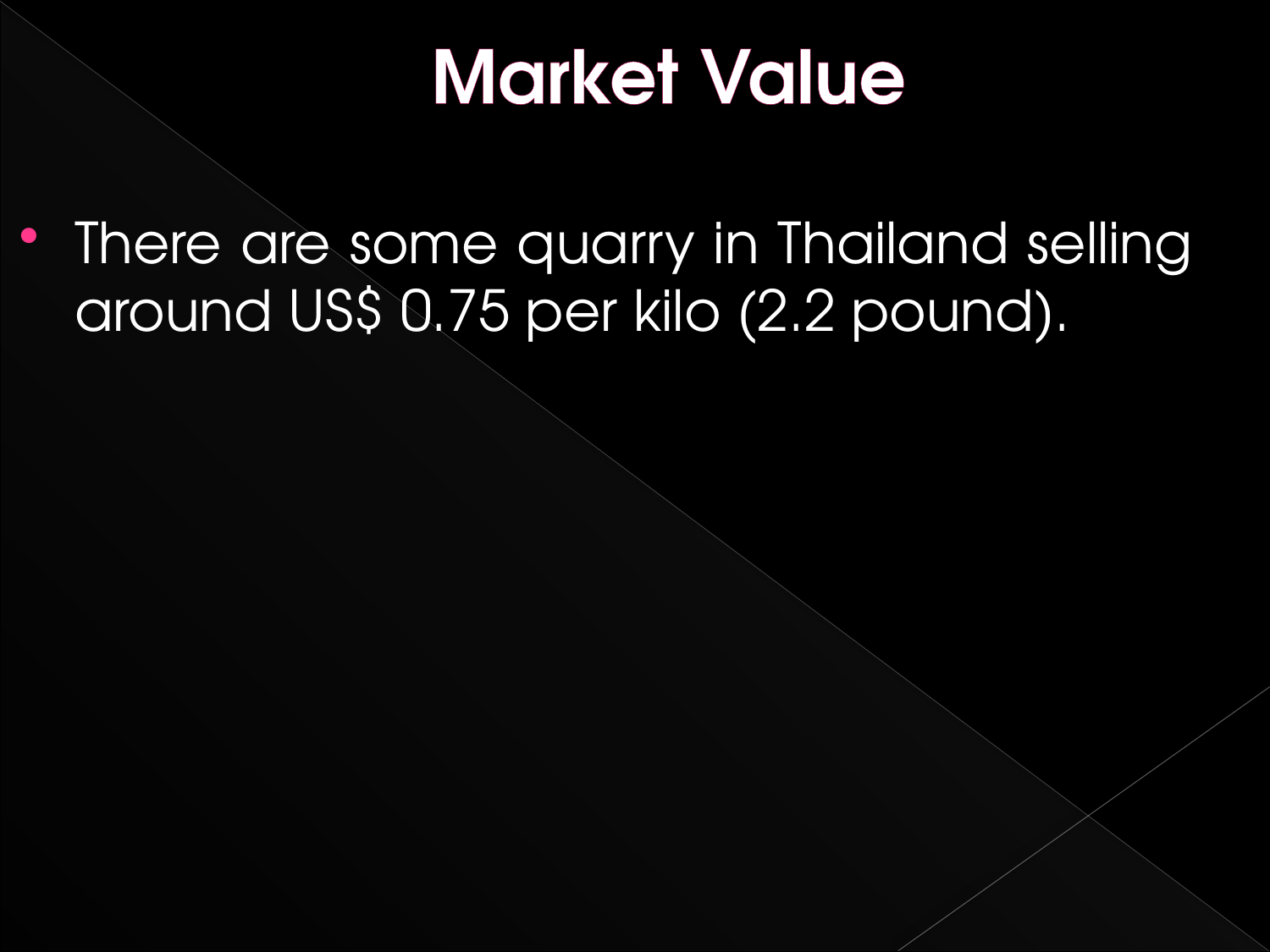

# Market Value
There are some quarry in Thailand selling around US$ 0.75 per kilo (2.2 pound).